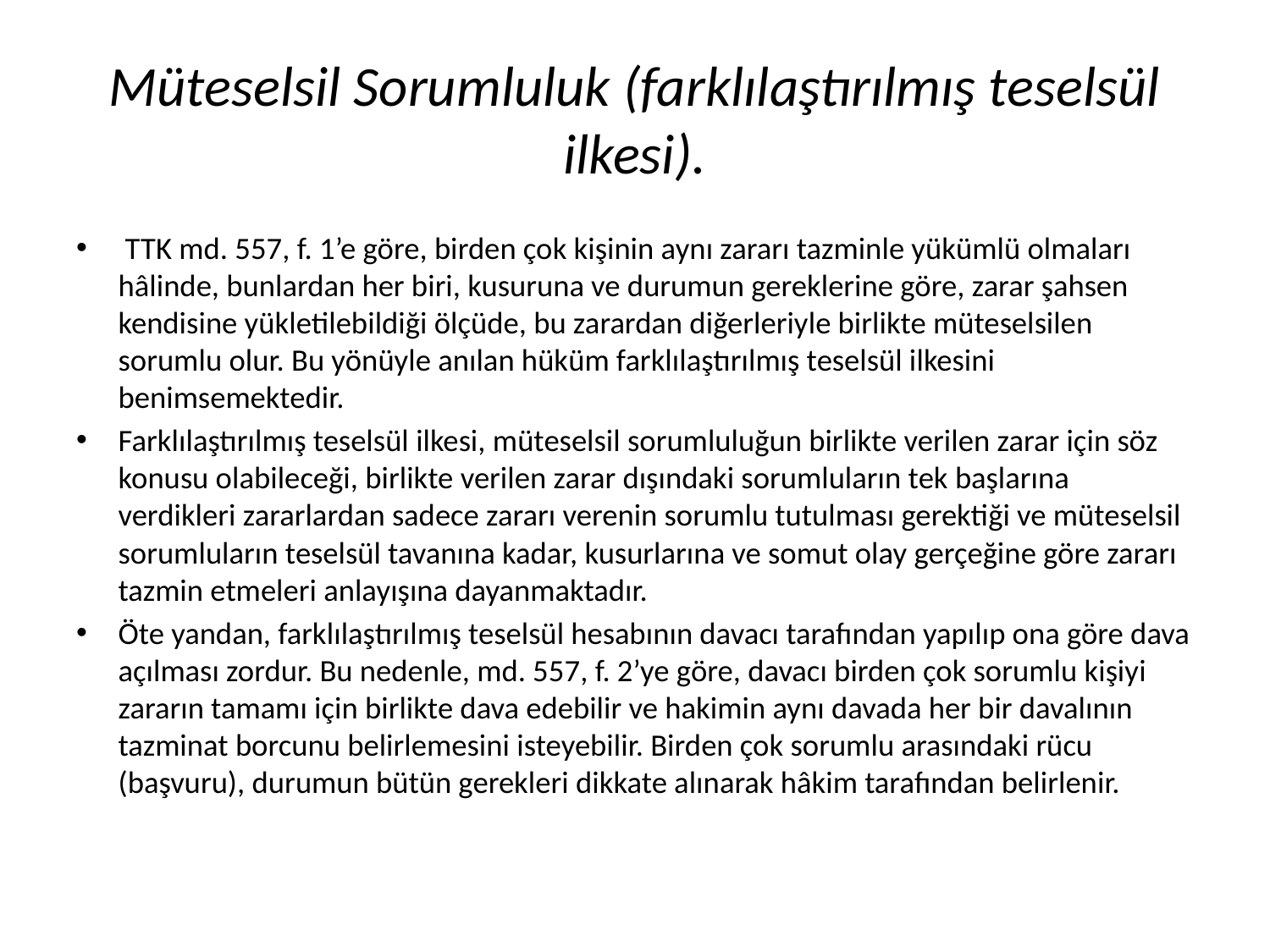

# Müteselsil Sorumluluk (farklılaştırılmış teselsül ilkesi).
 TTK md. 557, f. 1’e göre, birden çok kişinin aynı zararı tazminle yükümlü olmaları hâlinde, bunlardan her biri, kusuruna ve durumun gereklerine göre, zarar şahsen kendisine yükletilebildiği ölçüde, bu zarardan diğerleriyle birlikte müteselsilen sorumlu olur. Bu yönüyle anılan hüküm farklılaştırılmış teselsül ilkesini benimsemektedir.
Farklılaştırılmış teselsül ilkesi, müteselsil sorumluluğun birlikte verilen zarar için söz konusu olabileceği, birlikte verilen zarar dışındaki sorumluların tek başlarına verdikleri zararlardan sadece zararı verenin sorumlu tutulması gerektiği ve müteselsil sorumluların teselsül tavanına kadar, kusurlarına ve somut olay gerçeğine göre zararı tazmin etmeleri anlayışına dayanmaktadır.
Öte yandan, farklılaştırılmış teselsül hesabının davacı tarafından yapılıp ona göre dava açılması zordur. Bu nedenle, md. 557, f. 2’ye göre, davacı birden çok sorumlu kişiyi zararın tamamı için birlikte dava edebilir ve hakimin aynı davada her bir davalının tazminat borcunu belirlemesini isteyebilir. Birden çok sorumlu arasındaki rücu (başvuru), durumun bütün gerekleri dikkate alınarak hâkim tarafından belirlenir.